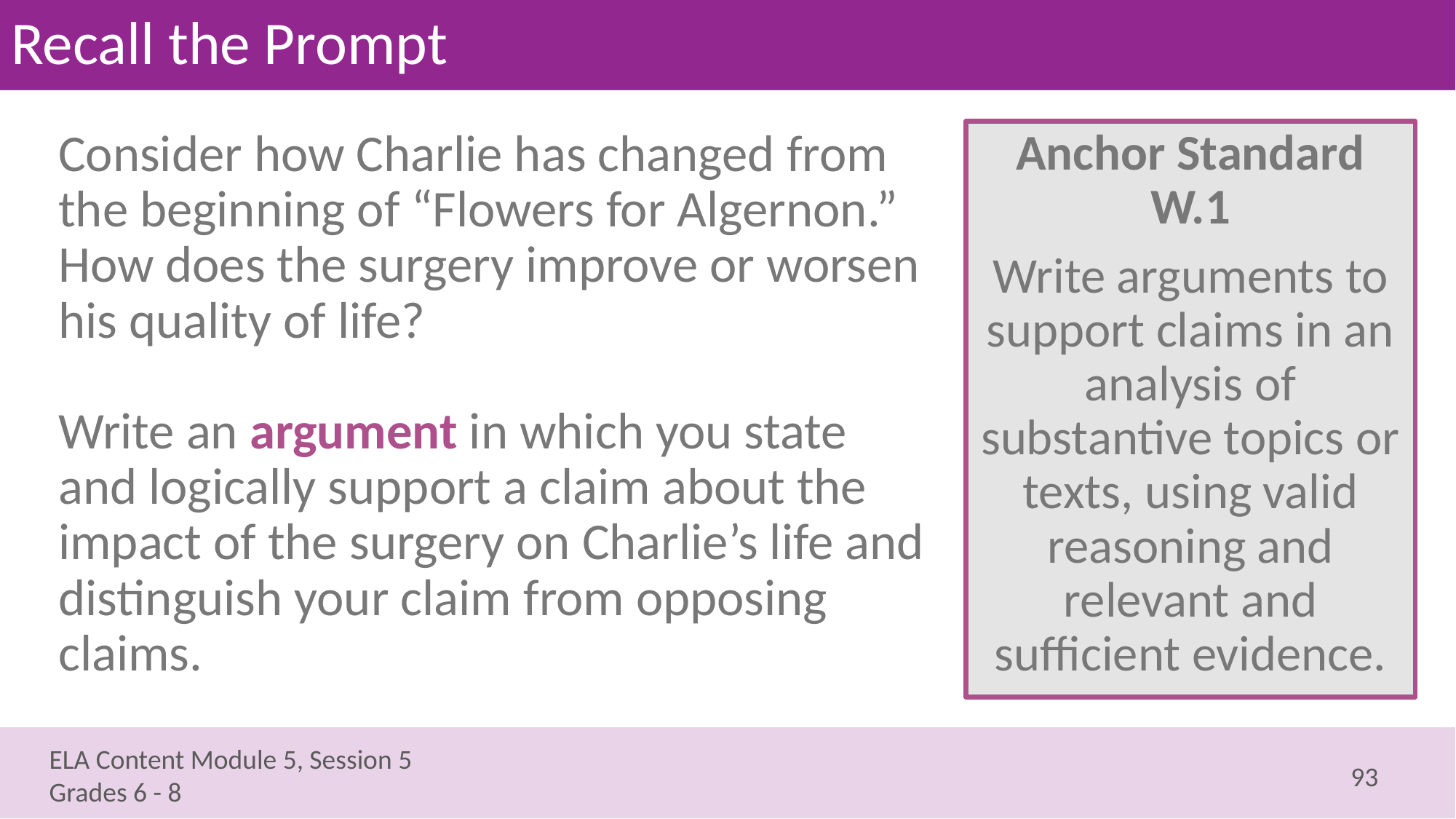

# Recall the Prompt
Anchor Standard W.1
Write arguments to support claims in an analysis of substantive topics or texts, using valid reasoning and relevant and sufficient evidence.

Consider how Charlie has changed from the beginning of “Flowers for Algernon.” How does the surgery improve or worsen his quality of life?

Write an argument in which you state and logically support a claim about the impact of the surgery on Charlie’s life and distinguish your claim from opposing claims.
93